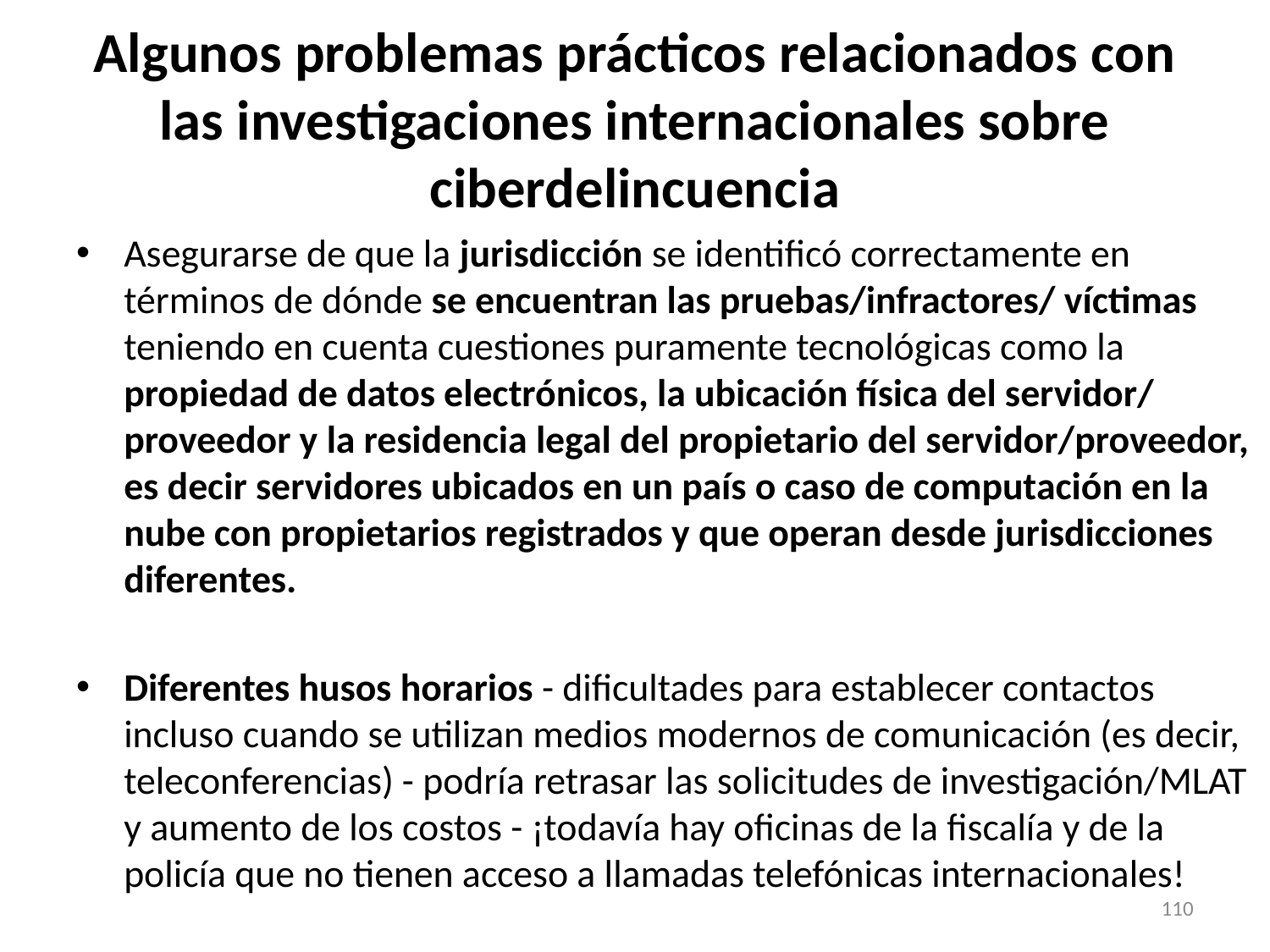

# Algunos problemas prácticos relacionados con las investigaciones internacionales sobre ciberdelincuencia
Asegurarse de que la jurisdicción se identificó correctamente en términos de dónde se encuentran las pruebas/infractores/ víctimas teniendo en cuenta cuestiones puramente tecnológicas como la propiedad de datos electrónicos, la ubicación física del servidor/ proveedor y la residencia legal del propietario del servidor/proveedor, es decir servidores ubicados en un país o caso de computación en la nube con propietarios registrados y que operan desde jurisdicciones diferentes.

Diferentes husos horarios - dificultades para establecer contactos incluso cuando se utilizan medios modernos de comunicación (es decir, teleconferencias) - podría retrasar las solicitudes de investigación/MLAT y aumento de los costos - ¡todavía hay oficinas de la fiscalía y de la policía que no tienen acceso a llamadas telefónicas internacionales!
110